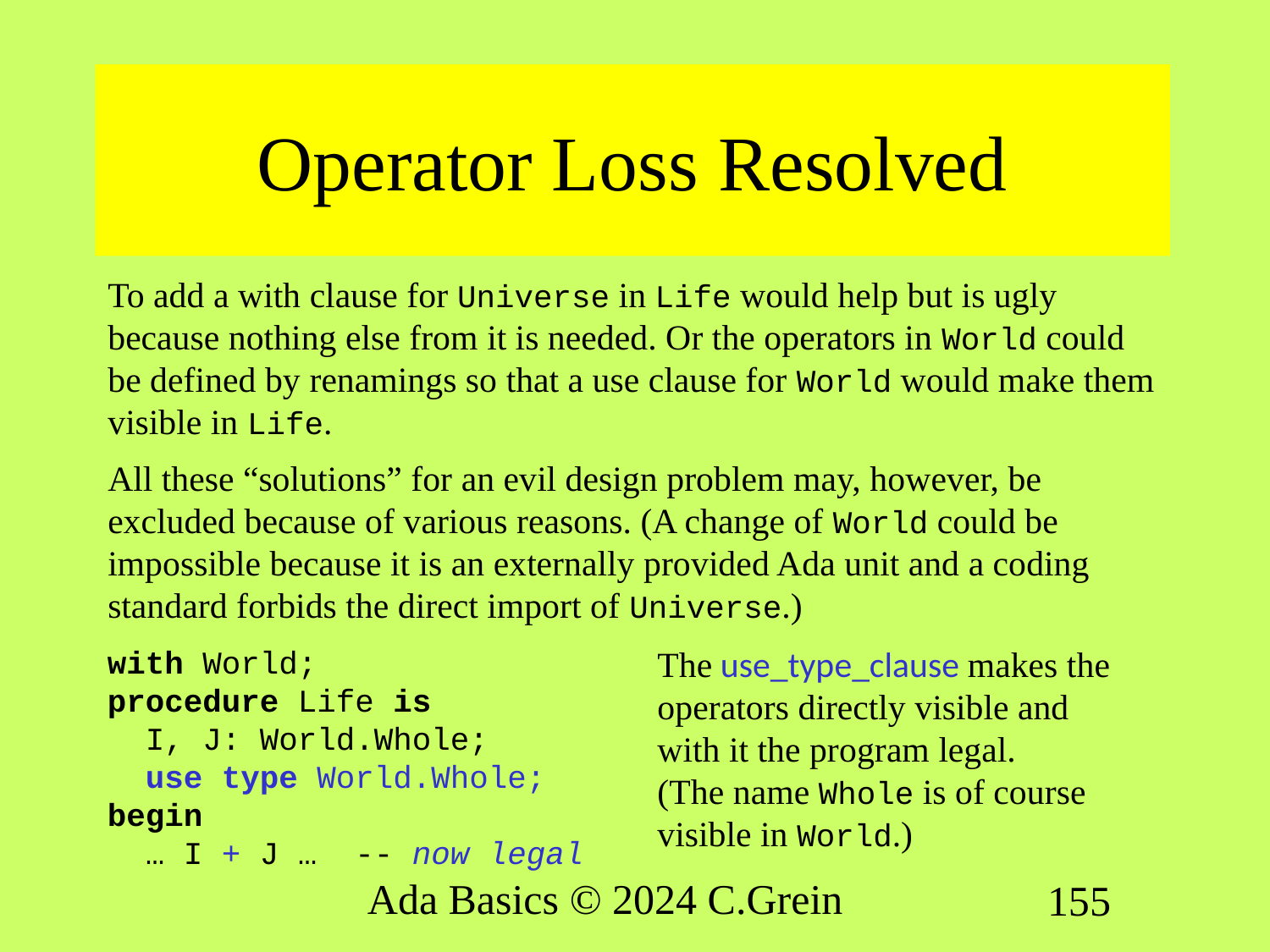

# Operator Loss Resolved
To add a with clause for Universe in Life would help but is ugly because nothing else from it is needed. Or the operators in World could be defined by renamings so that a use clause for World would make them visible in Life.
All these “solutions” for an evil design problem may, however, be excluded because of various reasons. (A change of World could be impossible because it is an externally provided Ada unit and a coding standard forbids the direct import of Universe.)
with World;
procedure Life is
  I, J: World.Whole;
  use type World.Whole;
begin
  … I + J …  -- now legal
The use_type_clause makes the operators directly visible and with it the program legal.
(The name Whole is of course visible in World.)
Ada Basics © 2024 C.Grein
155